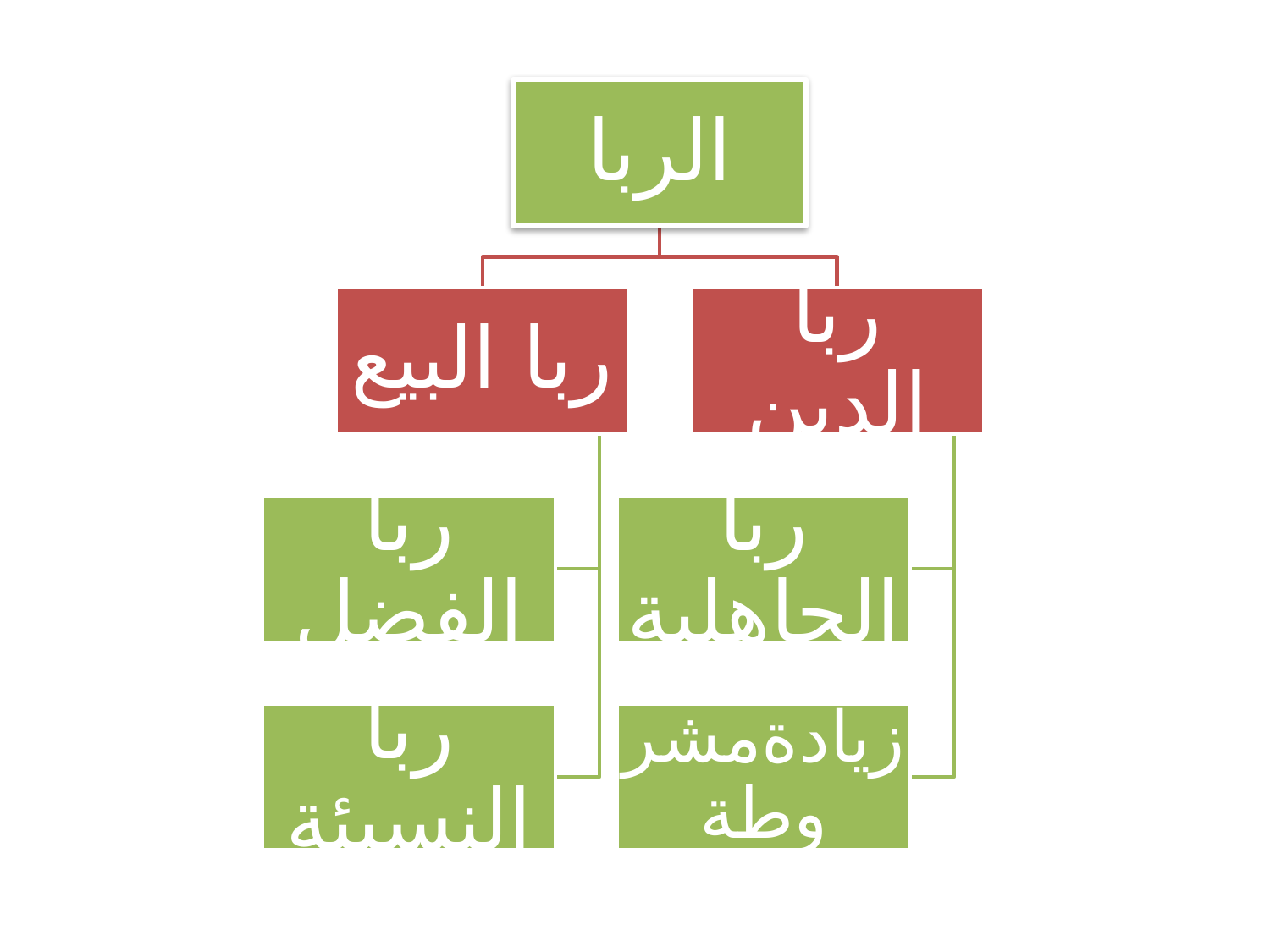

الربا
ربا البيع
ربا الفضل
ربا النسيئة
ربا الدين
ربا الجاهلية
زيادةمشروطة